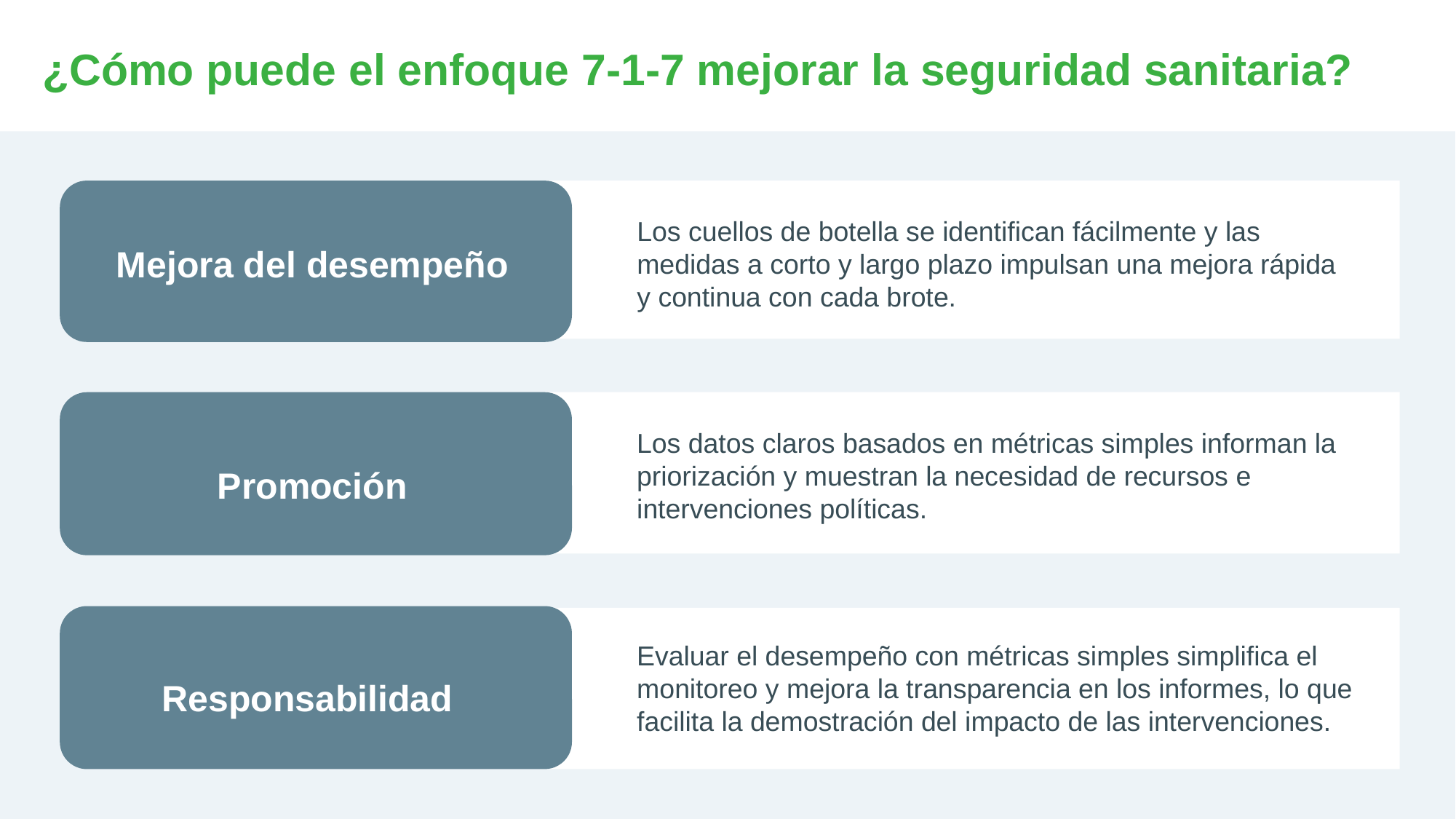

# ¿Cómo puede el enfoque 7-1-7 mejorar la seguridad sanitaria?

Mejora del desempeño
Los cuellos de botella se identifican fácilmente y las medidas a corto y largo plazo impulsan una mejora rápida y continua con cada brote.

Los datos claros basados en métricas simples informan la priorización y muestran la necesidad de recursos e intervenciones políticas.
Promoción

Evaluar el desempeño con métricas simples simplifica el monitoreo y mejora la transparencia en los informes, lo que facilita la demostración del impacto de las intervenciones.
Responsabilidad